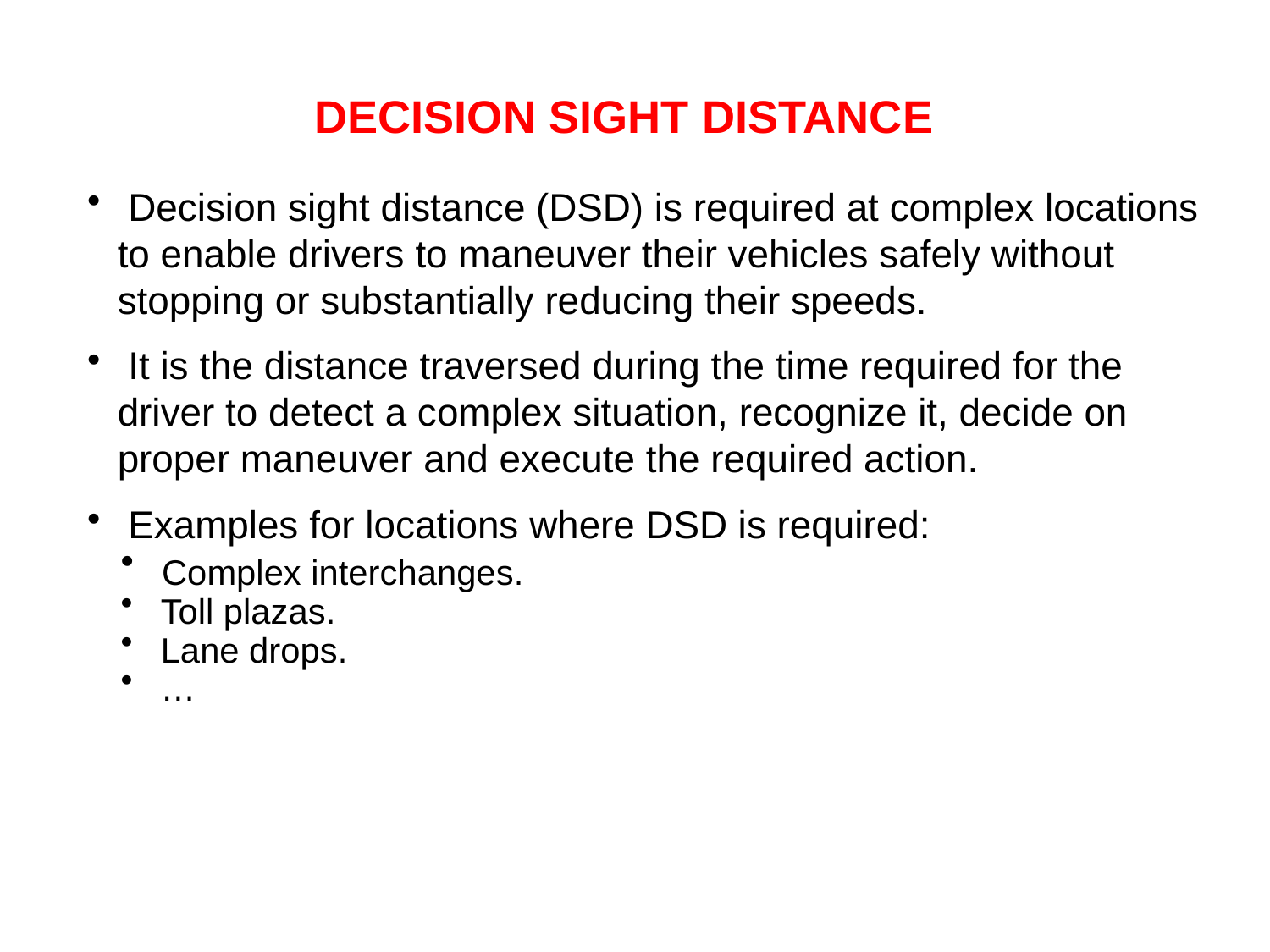

# DECISION SIGHT DISTANCE
 Decision sight distance (DSD) is required at complex locations to enable drivers to maneuver their vehicles safely without stopping or substantially reducing their speeds.
 It is the distance traversed during the time required for the driver to detect a complex situation, recognize it, decide on proper maneuver and execute the required action.
 Examples for locations where DSD is required:
 Complex interchanges.
 Toll plazas.
 Lane drops.
 …